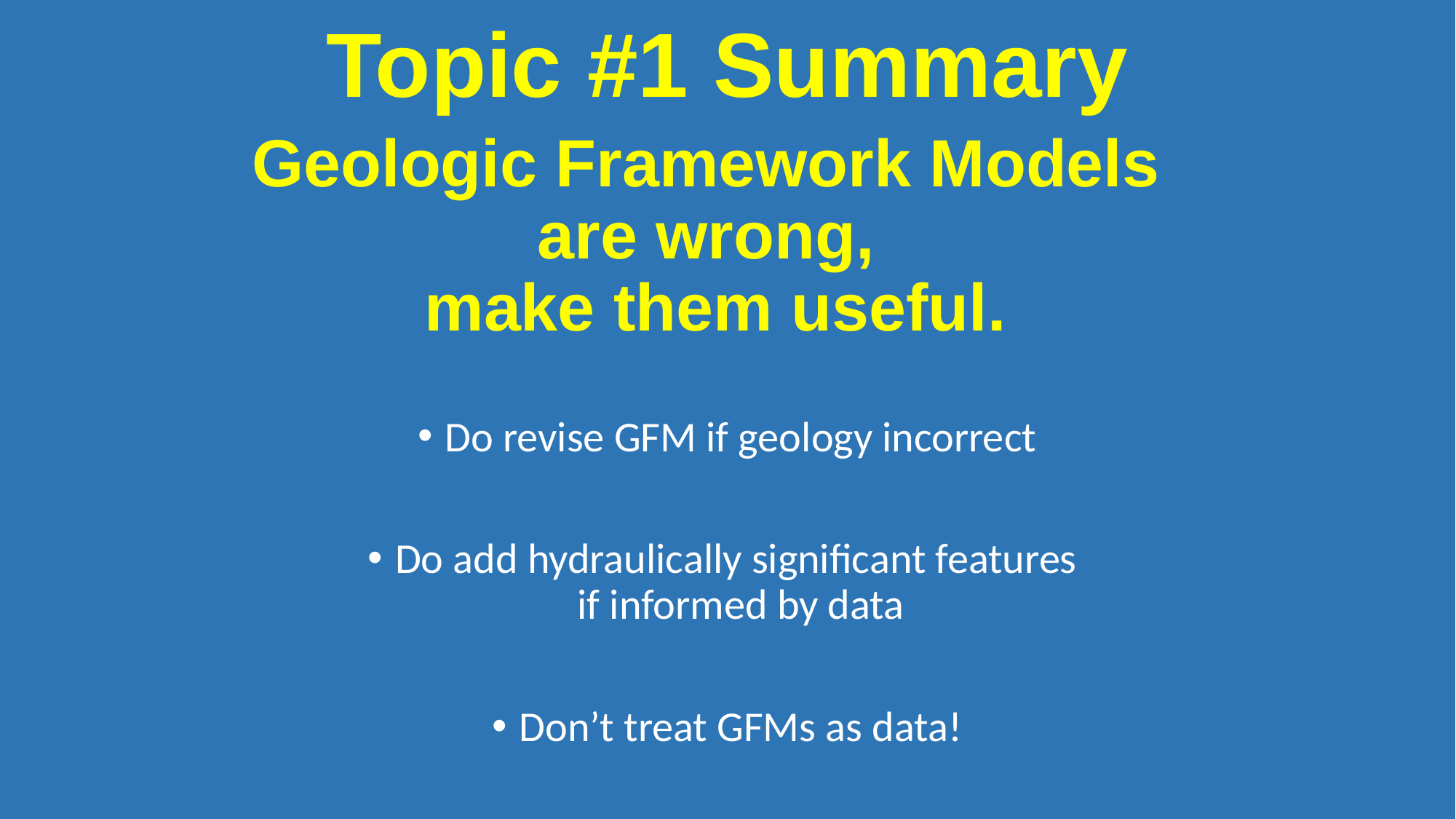

#
Topic #1 Summary
Geologic Framework Models
are wrong,
make them useful.
Do revise GFM if geology incorrect

Do add hydraulically significant features
if informed by data

Don’t treat GFMs as data!